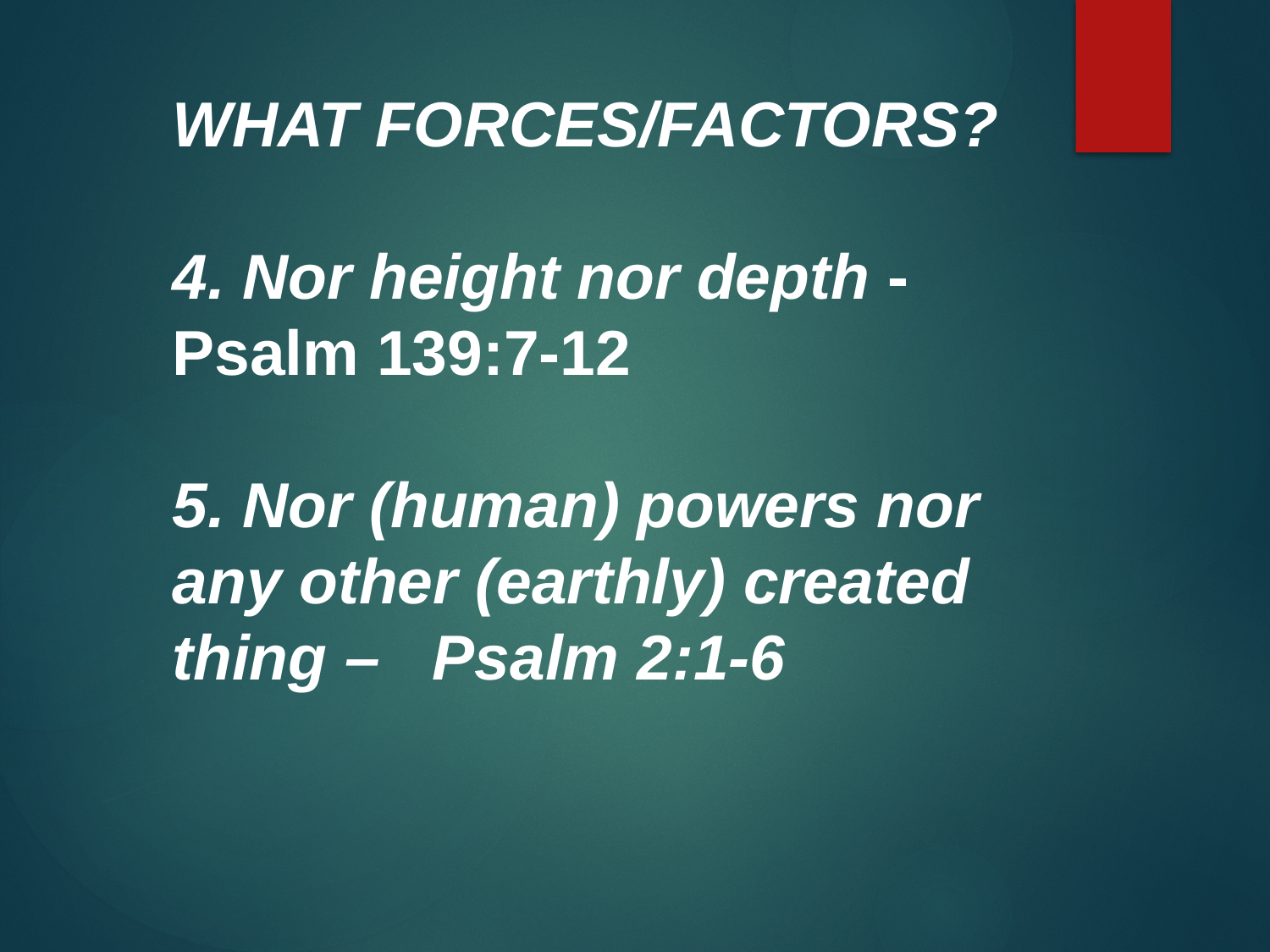

WHAT FORCES/FACTORS?

4. Nor height nor depth - Psalm 139:7-12

5. Nor (human) powers nor any other (earthly) created thing –   Psalm 2:1-6